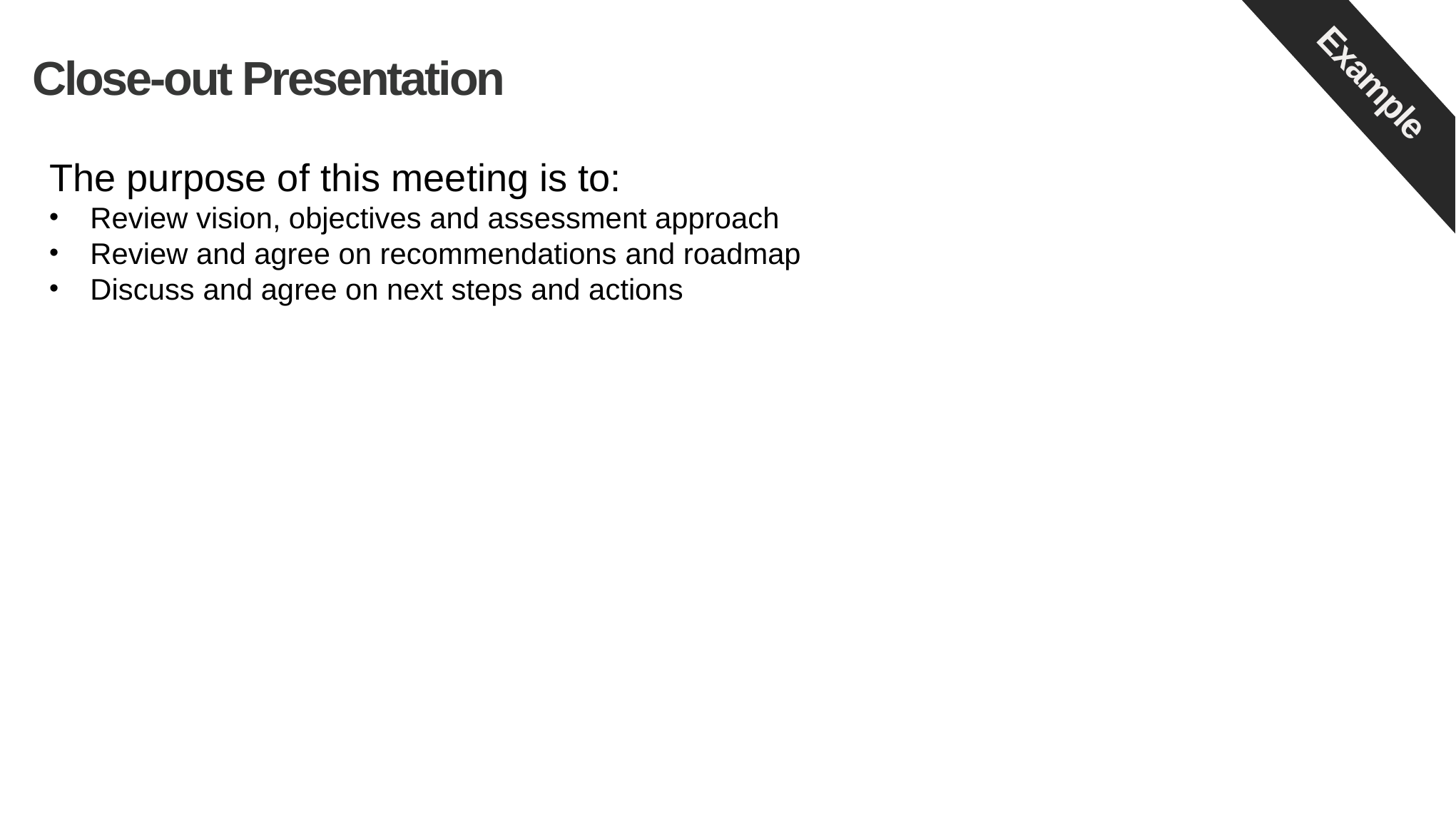

Example
# Close-out Presentation
The purpose of this meeting is to:
Review vision, objectives and assessment approach
Review and agree on recommendations and roadmap
Discuss and agree on next steps and actions